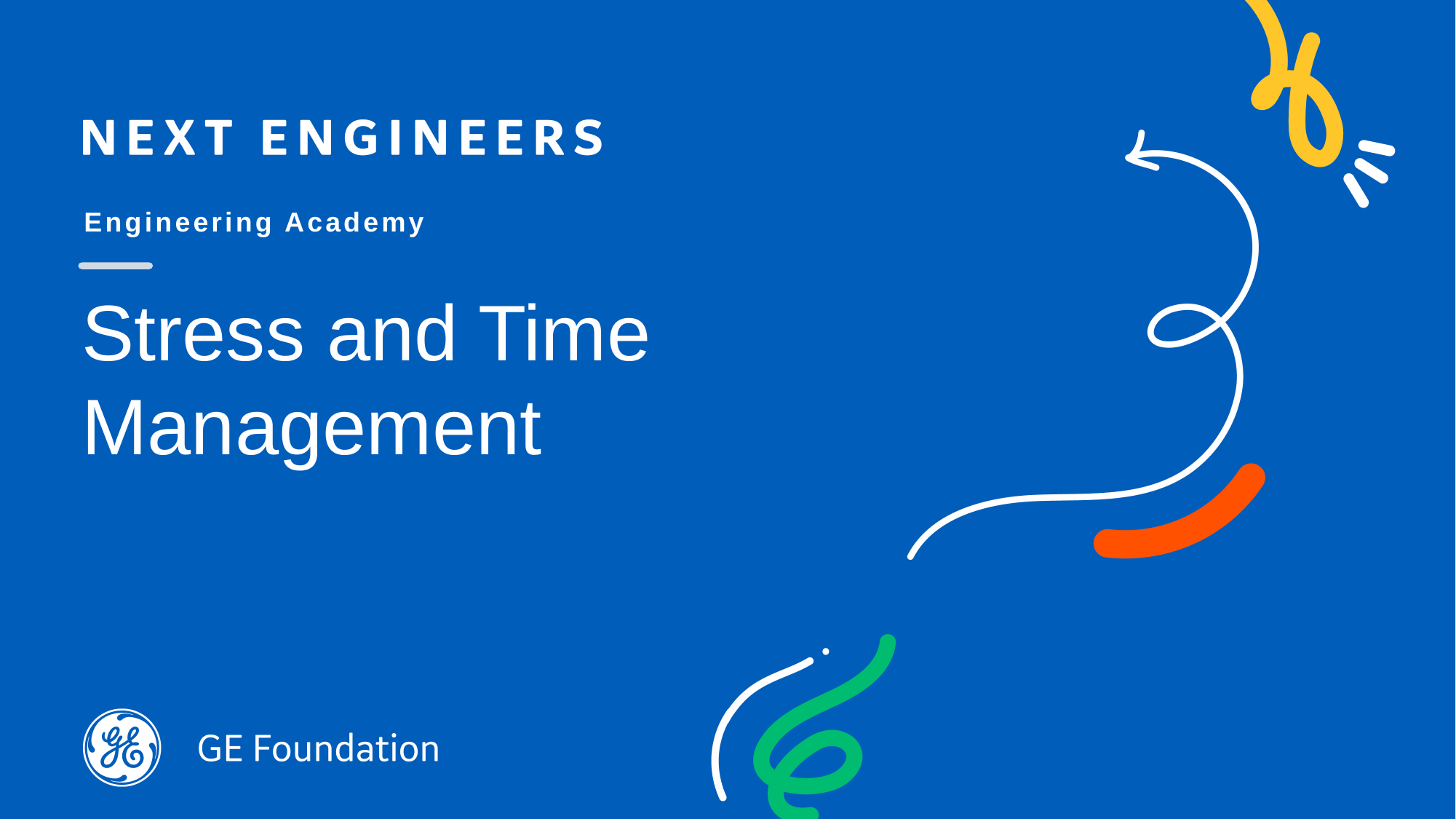

Engineering Academy
# Stress and Time Management